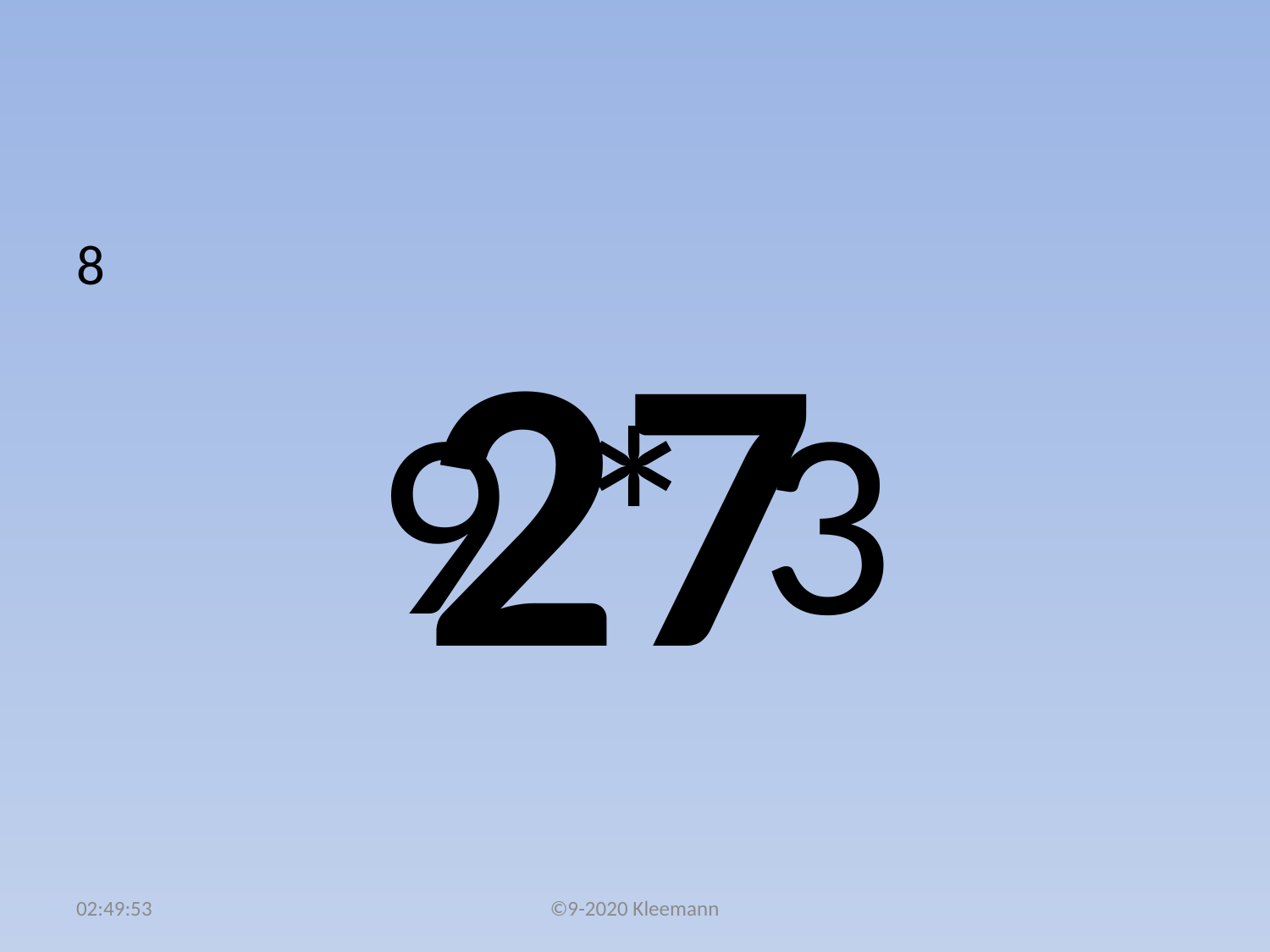

#
8
9 * 3
27
02:49:53
©9-2020 Kleemann